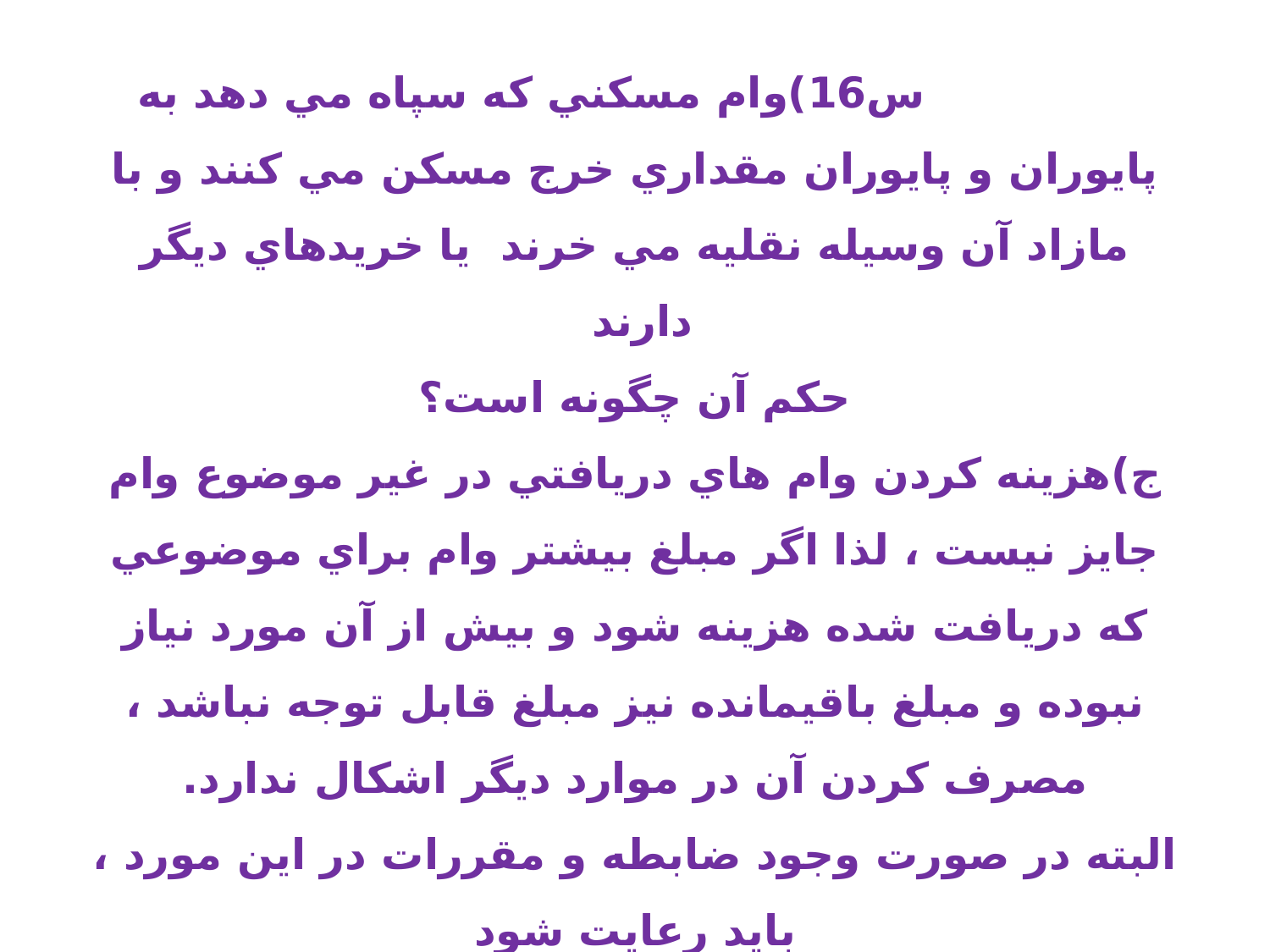

8/8-استفاده ازمازادوام  هزینه شده درموارد توافق                                                                                           س16)وام مسكني كه سپاه مي دهد به پايوران و پايوران مقداري خرج مسكن مي كنند و با مازاد آن وسيله نقليه مي خرند  يا خريدهاي ديگر دارند
حكم آن چگونه است؟
ج)هزينه كردن وام هاي دريافتي در غير موضوع وام جايز نيست ، لذا اگر مبلغ بيشتر وام براي موضوعي كه دريافت شده هزينه شود و بيش از آن مورد نياز نبوده و مبلغ باقيمانده نيز مبلغ قابل توجه نباشد ، مصرف كردن آن در موارد ديگر اشكال ندارد.
البته در صورت وجود ضابطه و مقررات در اين مورد ، بايد رعايت شود